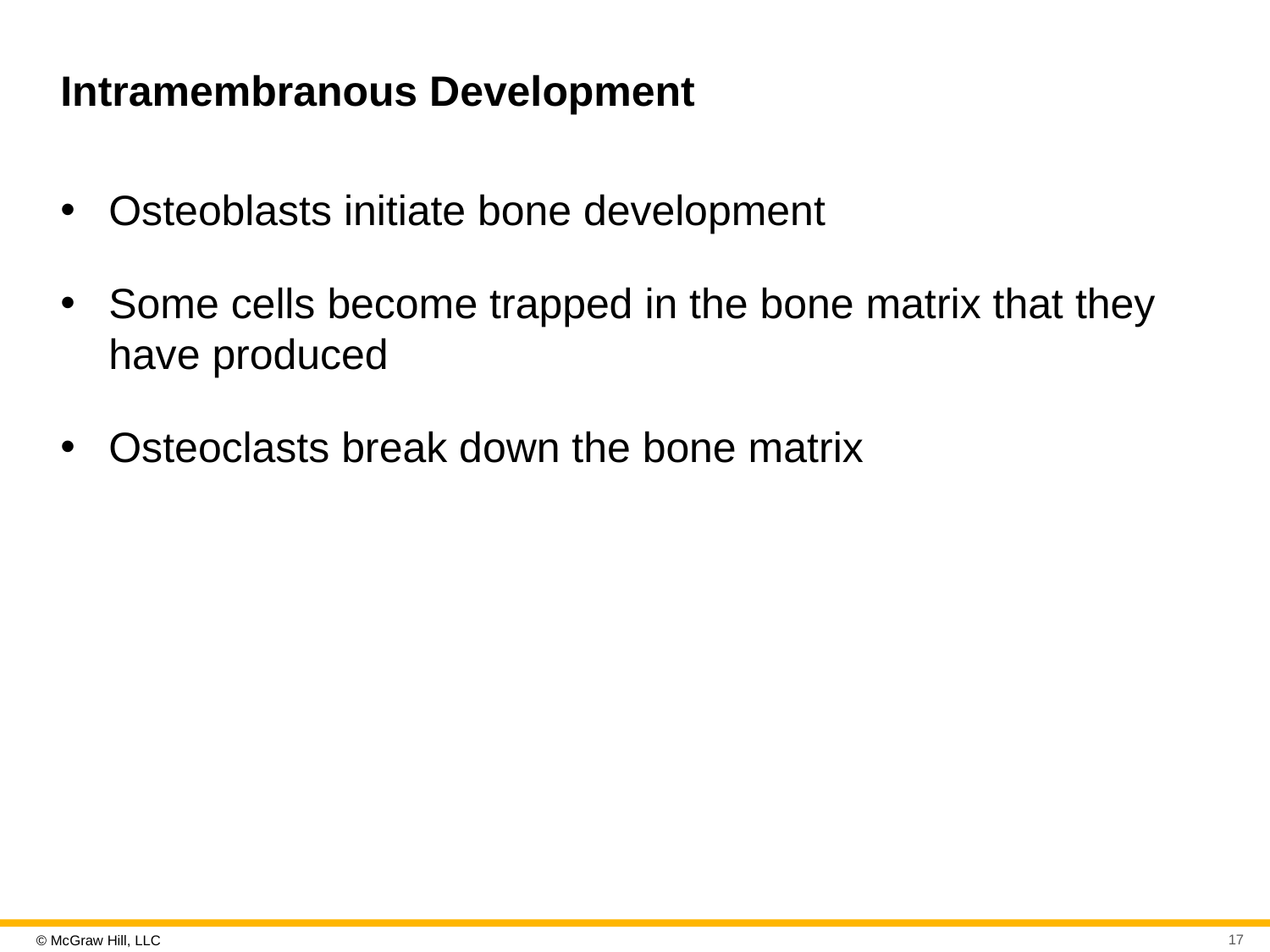

# Intramembranous Development
Osteoblasts initiate bone development
Some cells become trapped in the bone matrix that they have produced
Osteoclasts break down the bone matrix
17